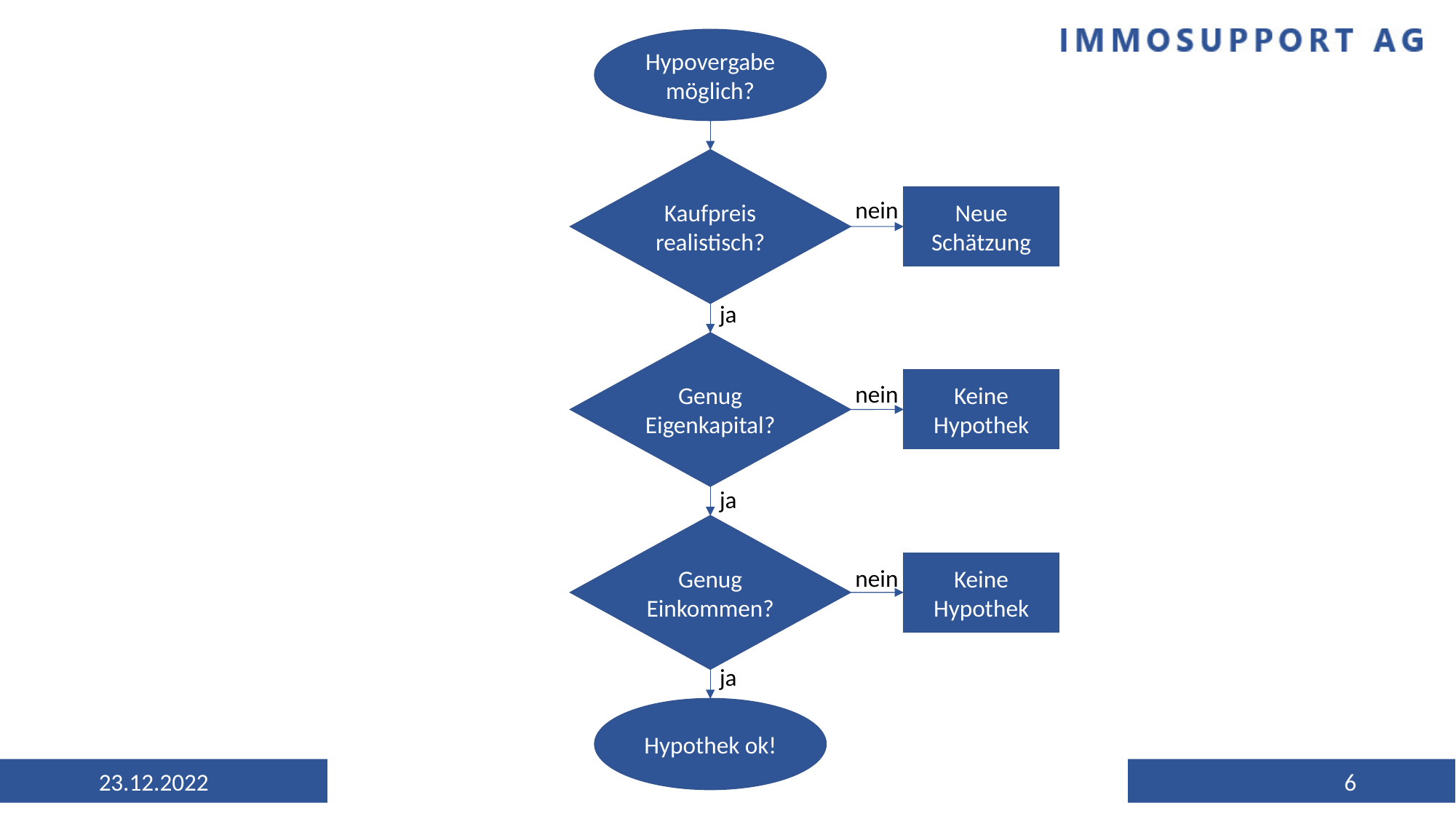

Hypovergabe möglich?
Kaufpreis realistisch?
Neue Schätzung
nein
ja
Genug Eigenkapital?
Keine
Hypothek
nein
ja
Genug Einkommen?
Keine Hypothek
nein
ja
Hypothek ok!
23.12.2022
6